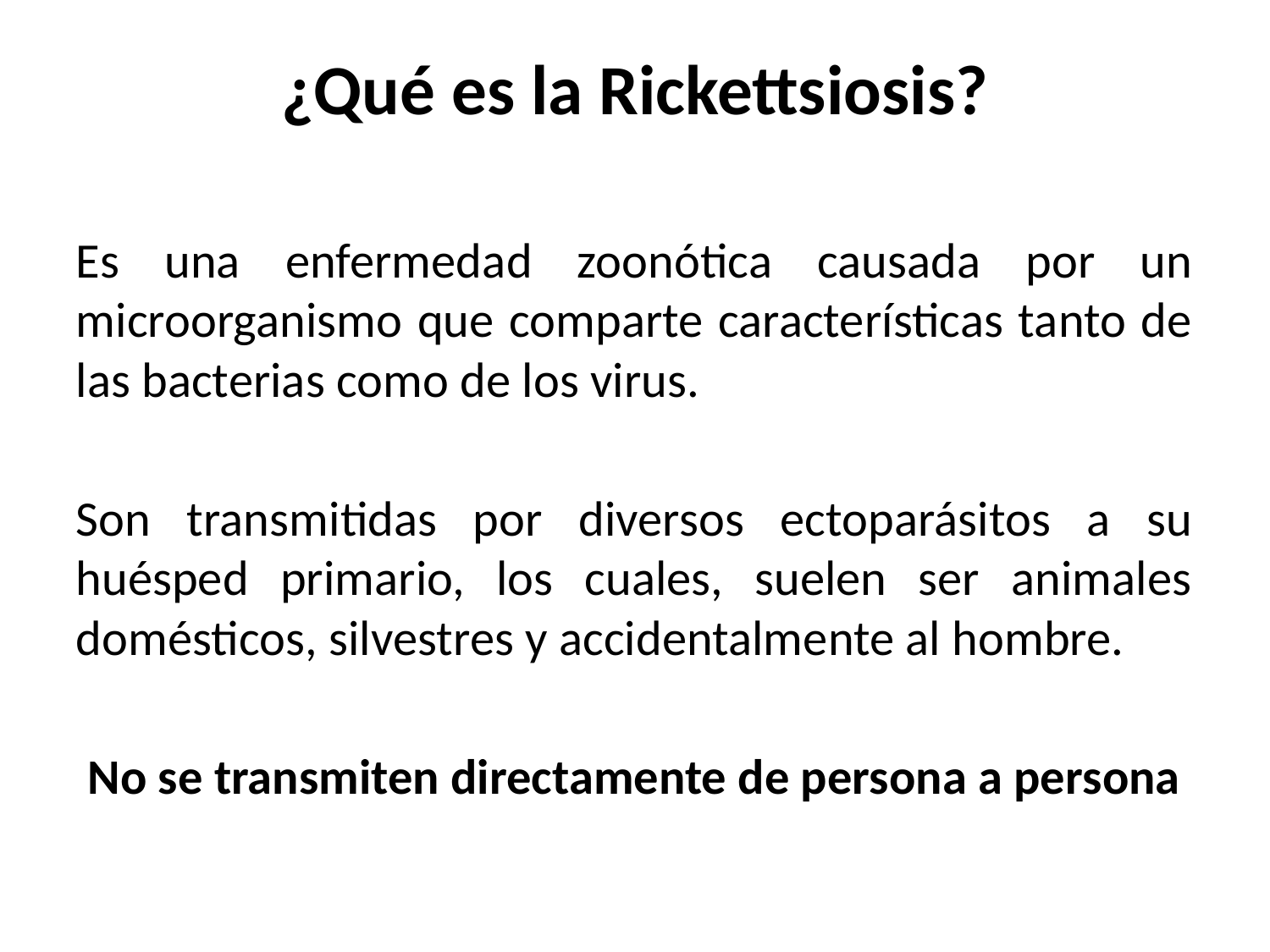

¿Qué es la Rickettsiosis?
Es una enfermedad zoonótica causada por un microorganismo que comparte características tanto de las bacterias como de los virus.

Son transmitidas por diversos ectoparásitos a su huésped primario, los cuales, suelen ser animales domésticos, silvestres y accidentalmente al hombre.

No se transmiten directamente de persona a persona